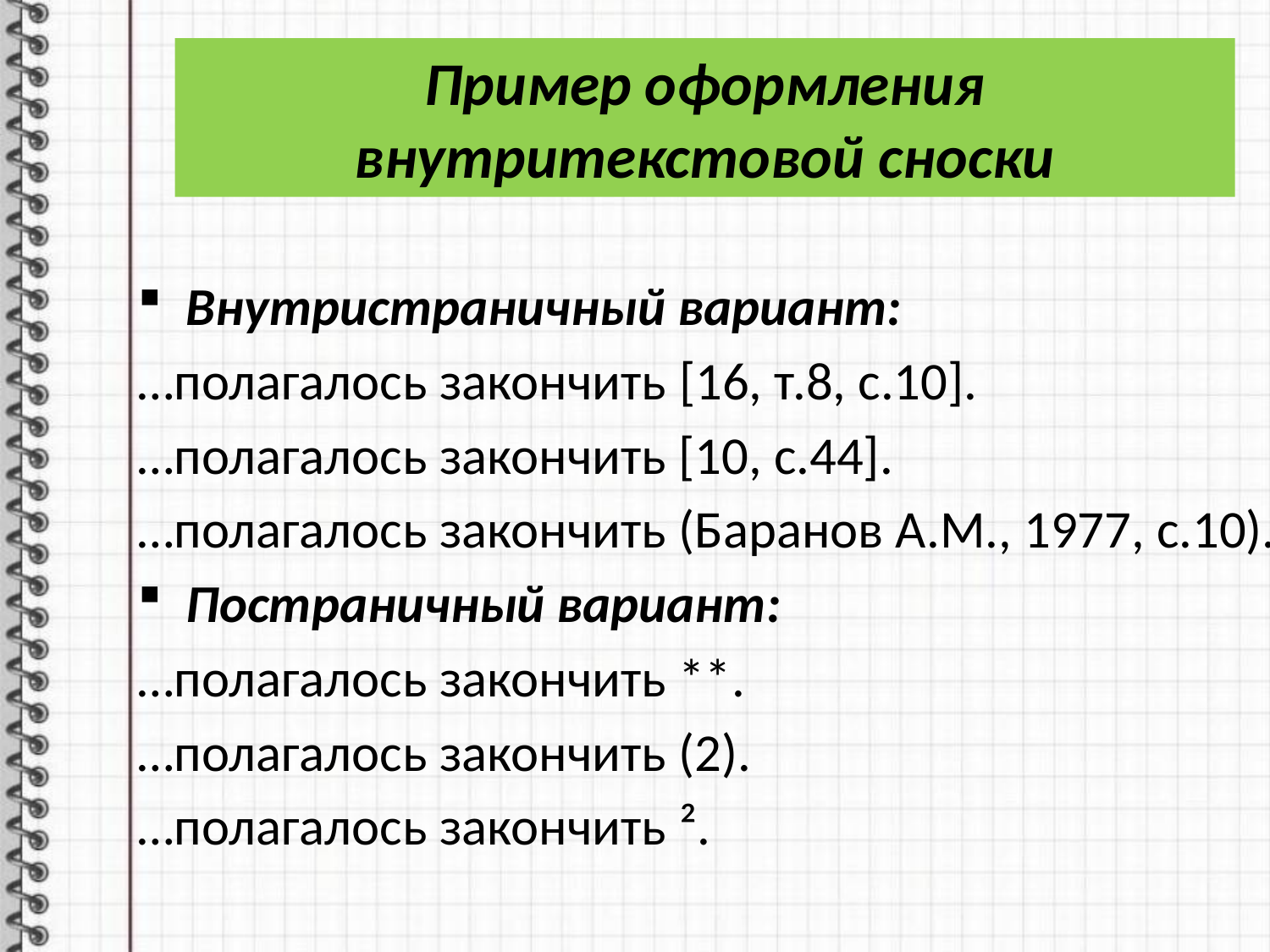

# Пример оформления внутритекстовой сноски
Внутристраничный вариант:
…полагалось закончить [16, т.8, с.10].
…полагалось закончить [10, с.44].
…полагалось закончить (Баранов А.М., 1977, с.10).
Постраничный вариант:
…полагалось закончить **.
…полагалось закончить (2).
…полагалось закончить ².